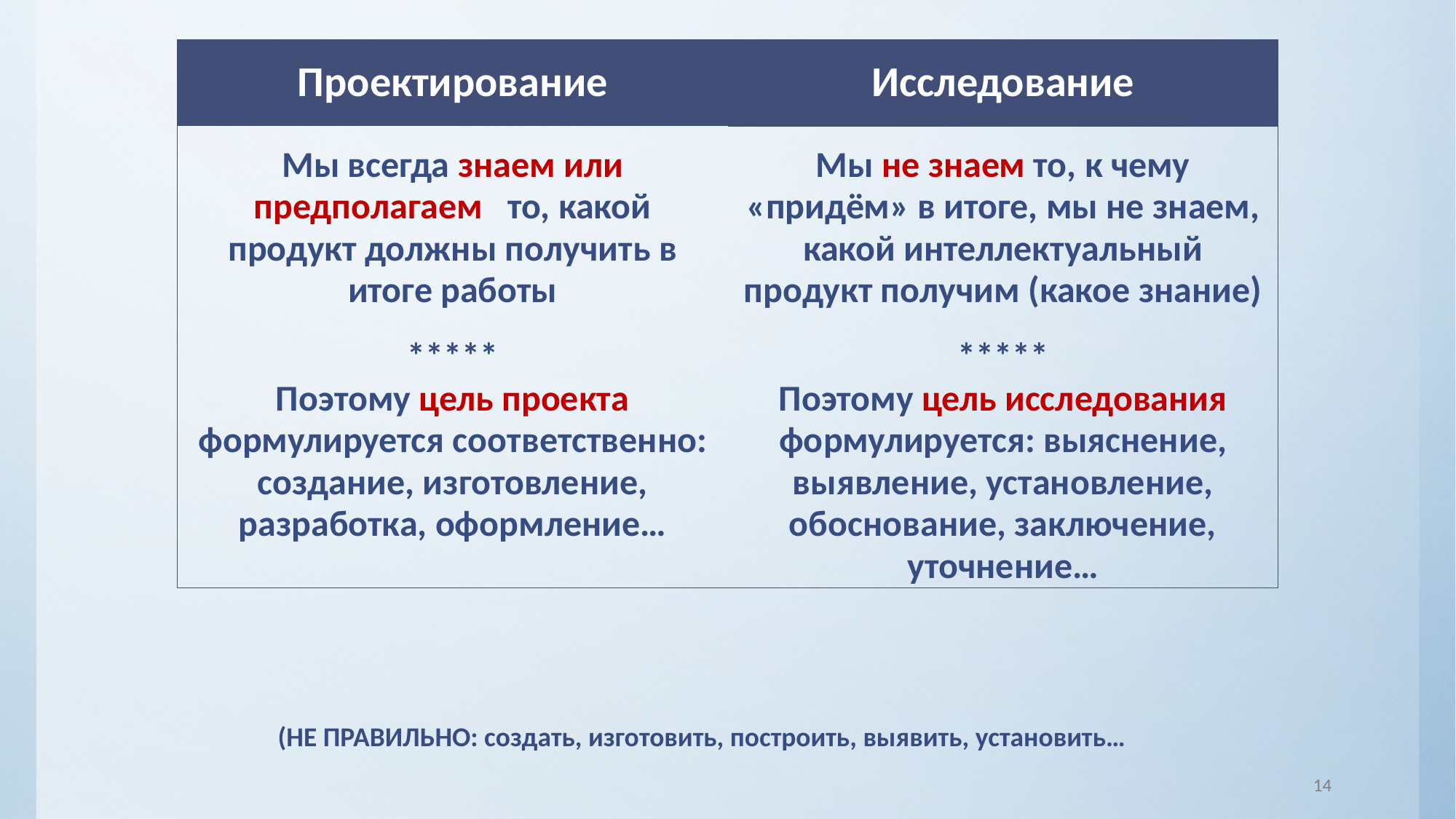

| Проектирование | Исследование |
| --- | --- |
| Мы всегда знаем или предполагаем то, какой продукт должны получить в итоге работы \*\*\*\*\* Поэтому цель проекта формулируется соответственно: создание, изготовление, разработка, оформление… | Мы не знаем то, к чему «придём» в итоге, мы не знаем, какой интеллектуальный продукт получим (какое знание) \*\*\*\*\* Поэтому цель исследования формулируется: выяснение, выявление, установление, обоснование, заключение, уточнение… |

(НЕ ПРАВИЛЬНО: создать, изготовить, построить, выявить, установить…
14